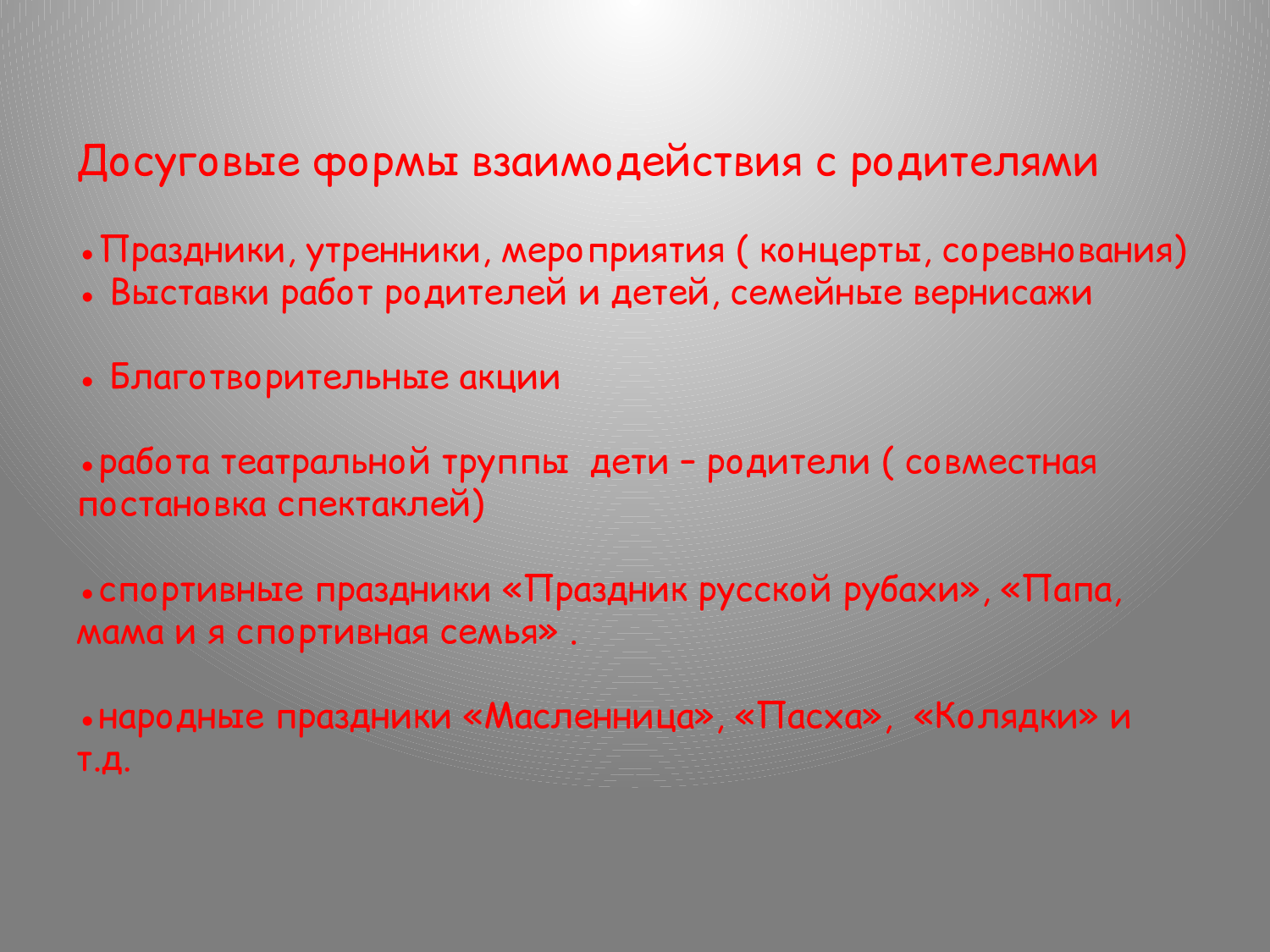

# Досуговые формы взаимодействия с родителями ●Праздники, утренники, мероприятия ( концерты, соревнования) ● Выставки работ родителей и детей, семейные вернисажи ● Благотворительные акции ●работа театральной труппы  дети – родители ( совместная постановка спектаклей) ●спортивные праздники «Праздник русской рубахи», «Папа, мама и я спортивная семья» . ●народные праздники «Масленница», «Пасха»,  «Колядки» и т.д.